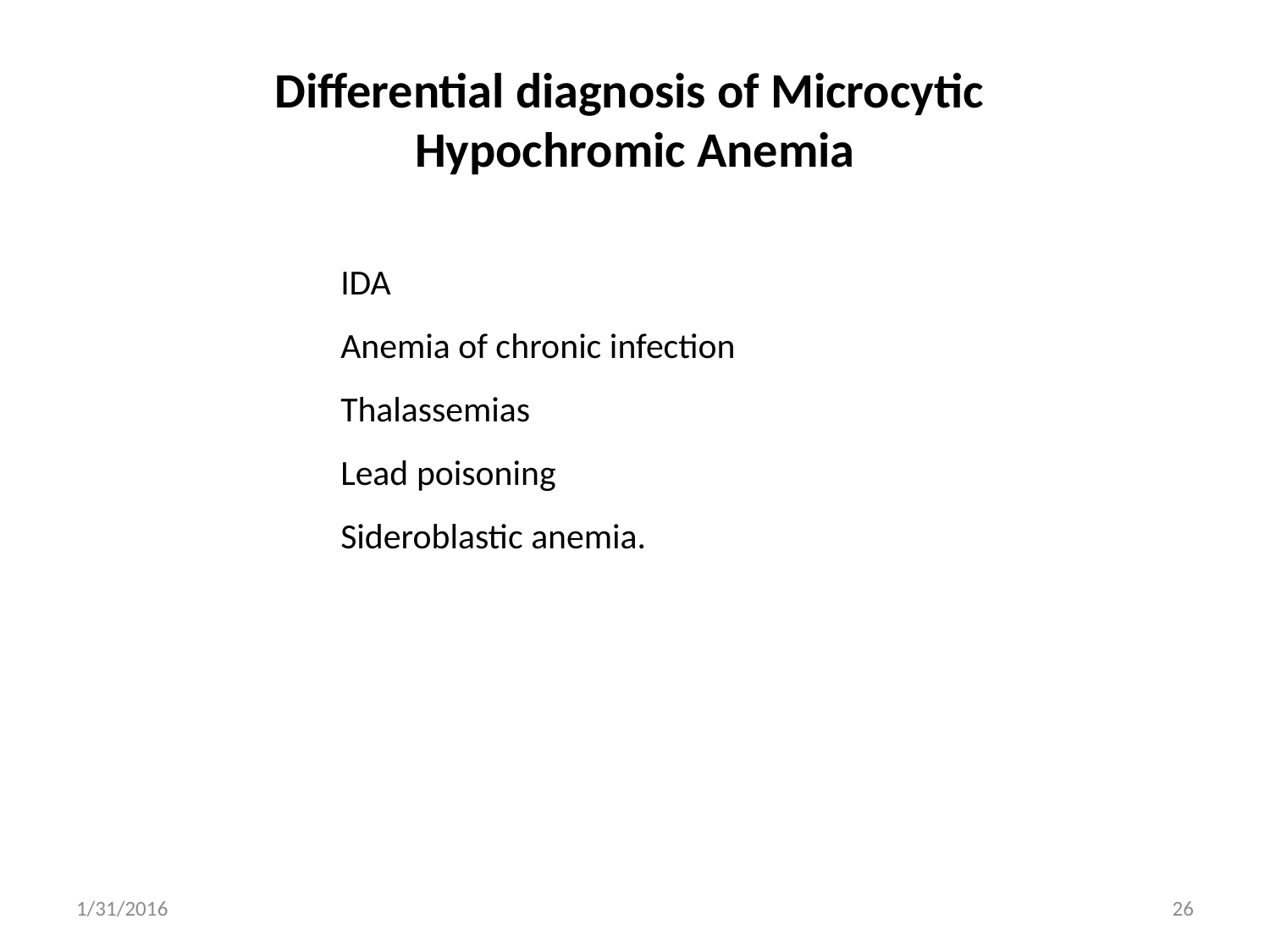

# Differential diagnosis of Microcytic Hypochromic Anemia
IDA
Anemia of chronic infection
Thalassemias
Lead poisoning
Sideroblastic anemia.
1/31/2016
26